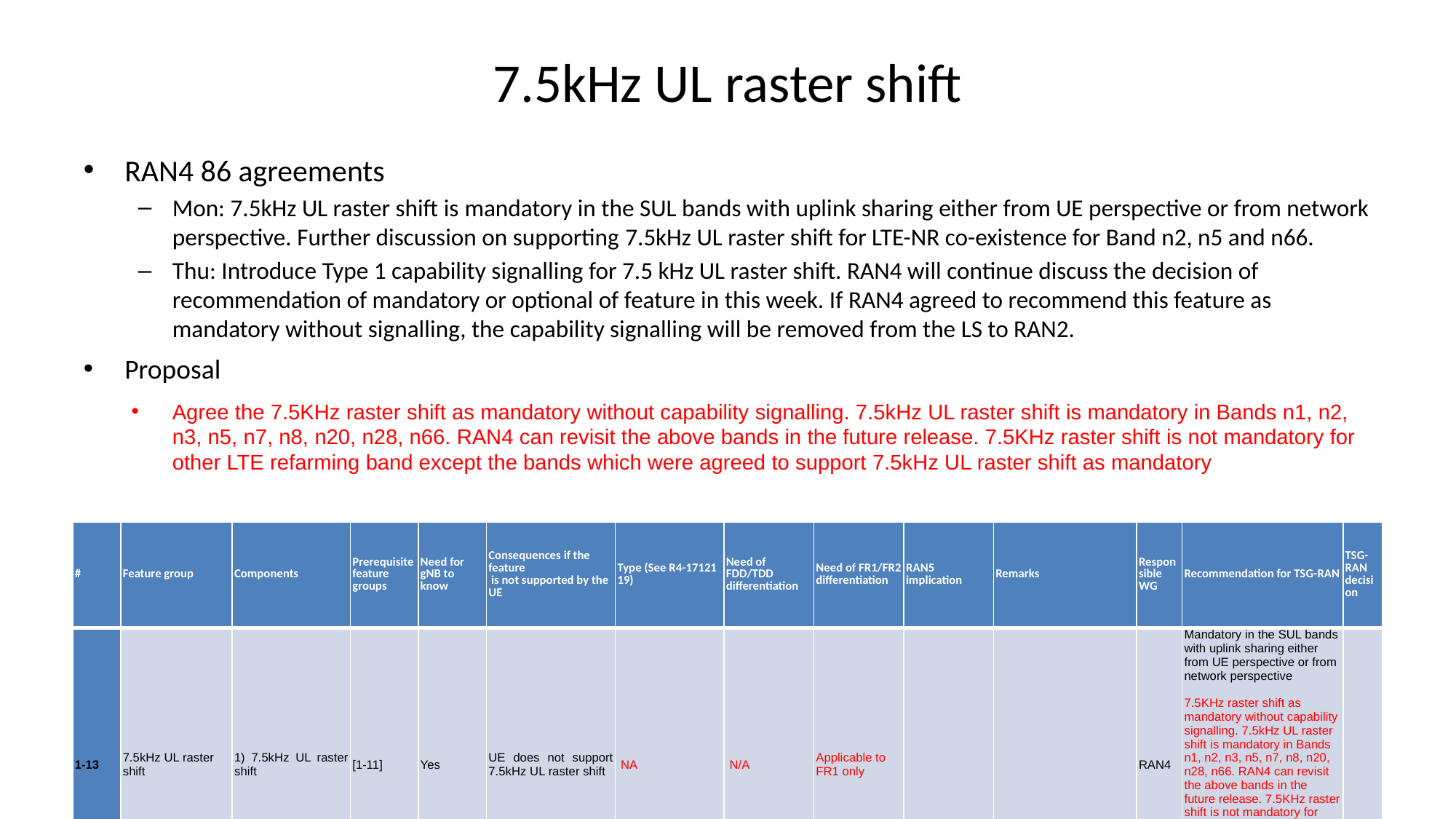

# 7.5kHz UL raster shift
RAN4 86 agreements
Mon: 7.5kHz UL raster shift is mandatory in the SUL bands with uplink sharing either from UE perspective or from network perspective. Further discussion on supporting 7.5kHz UL raster shift for LTE-NR co-existence for Band n2, n5 and n66.
Thu: Introduce Type 1 capability signalling for 7.5 kHz UL raster shift. RAN4 will continue discuss the decision of recommendation of mandatory or optional of feature in this week. If RAN4 agreed to recommend this feature as mandatory without signalling, the capability signalling will be removed from the LS to RAN2.
Proposal
Agree the 7.5KHz raster shift as mandatory without capability signalling. 7.5kHz UL raster shift is mandatory in Bands n1, n2, n3, n5, n7, n8, n20, n28, n66. RAN4 can revisit the above bands in the future release. 7.5KHz raster shift is not mandatory for other LTE refarming band except the bands which were agreed to support 7.5kHz UL raster shift as mandatory
| # | Feature group | Components | Prerequisite feature groups | Need for gNB to know | Consequences if the feature is not supported by the UE | Type (See R4-17121 19) | Need of FDD/TDD differentiation | Need of FR1/FR2 differentiation | RAN5 implication | Remarks | Responsible WG | Recommendation for TSG-RAN | TSG-RAN decision |
| --- | --- | --- | --- | --- | --- | --- | --- | --- | --- | --- | --- | --- | --- |
| 1-13 | 7.5kHz UL raster shift | 1) 7.5kHz UL raster shift | [1-11] | Yes | UE does not support 7.5kHz UL raster shift | NA | N/A | Applicable to FR1 only |  |  | RAN4 | Mandatory in the SUL bands with uplink sharing either from UE perspective or from network perspective   7.5KHz raster shift as mandatory without capability signalling. 7.5kHz UL raster shift is mandatory in Bands n1, n2, n3, n5, n7, n8, n20, n28, n66. RAN4 can revisit the above bands in the future release. 7.5KHz raster shift is not mandatory for other LTE refarming band except the bands which were agreed to support 7.5kHz UL raster shift as mandatory |  |
23